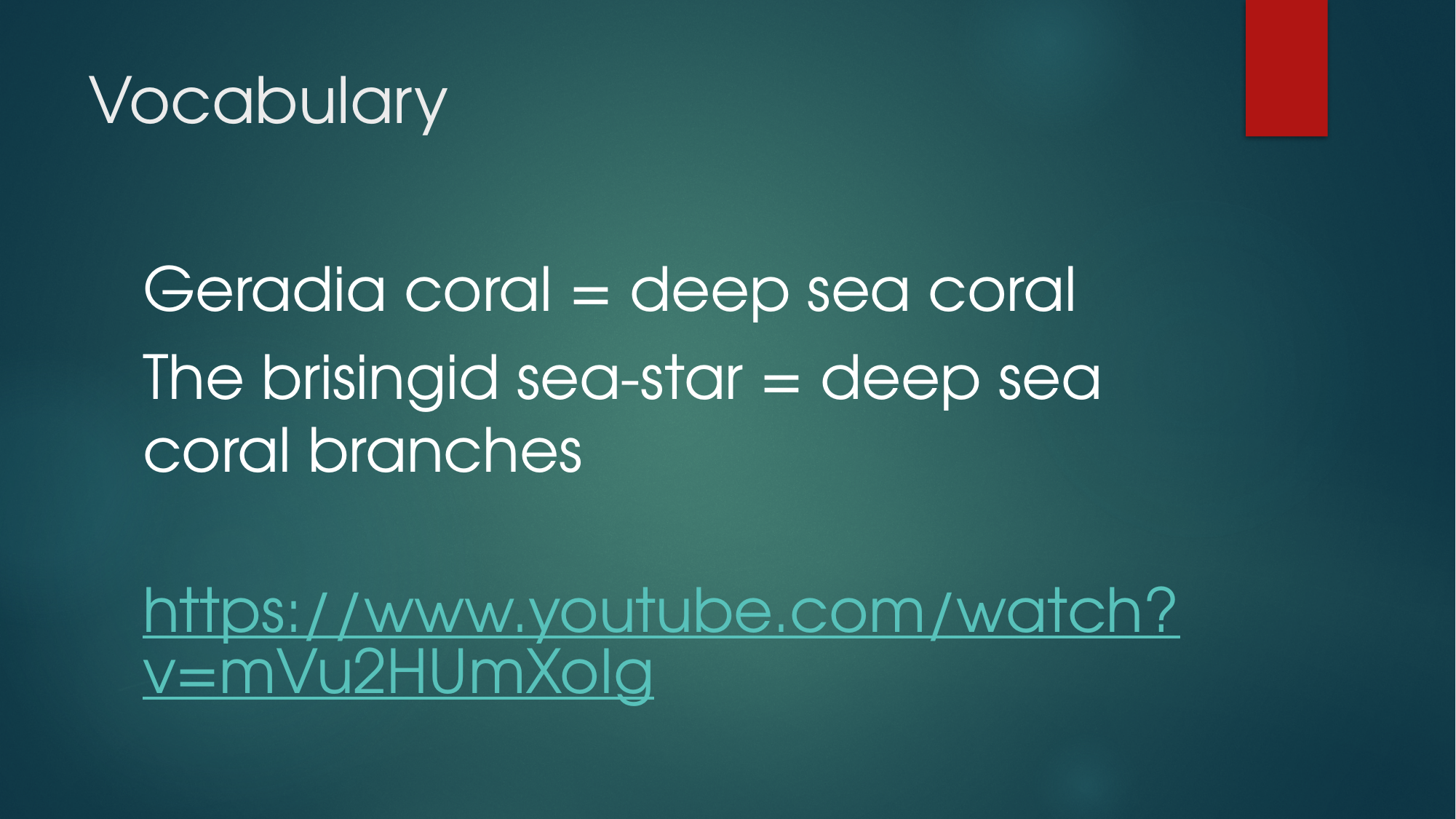

# Vocabulary
Geradia coral = deep sea coral
The brisingid sea-star = deep sea coral branches
 https://www.youtube.com/watch?v=mVu2HUmXoIg